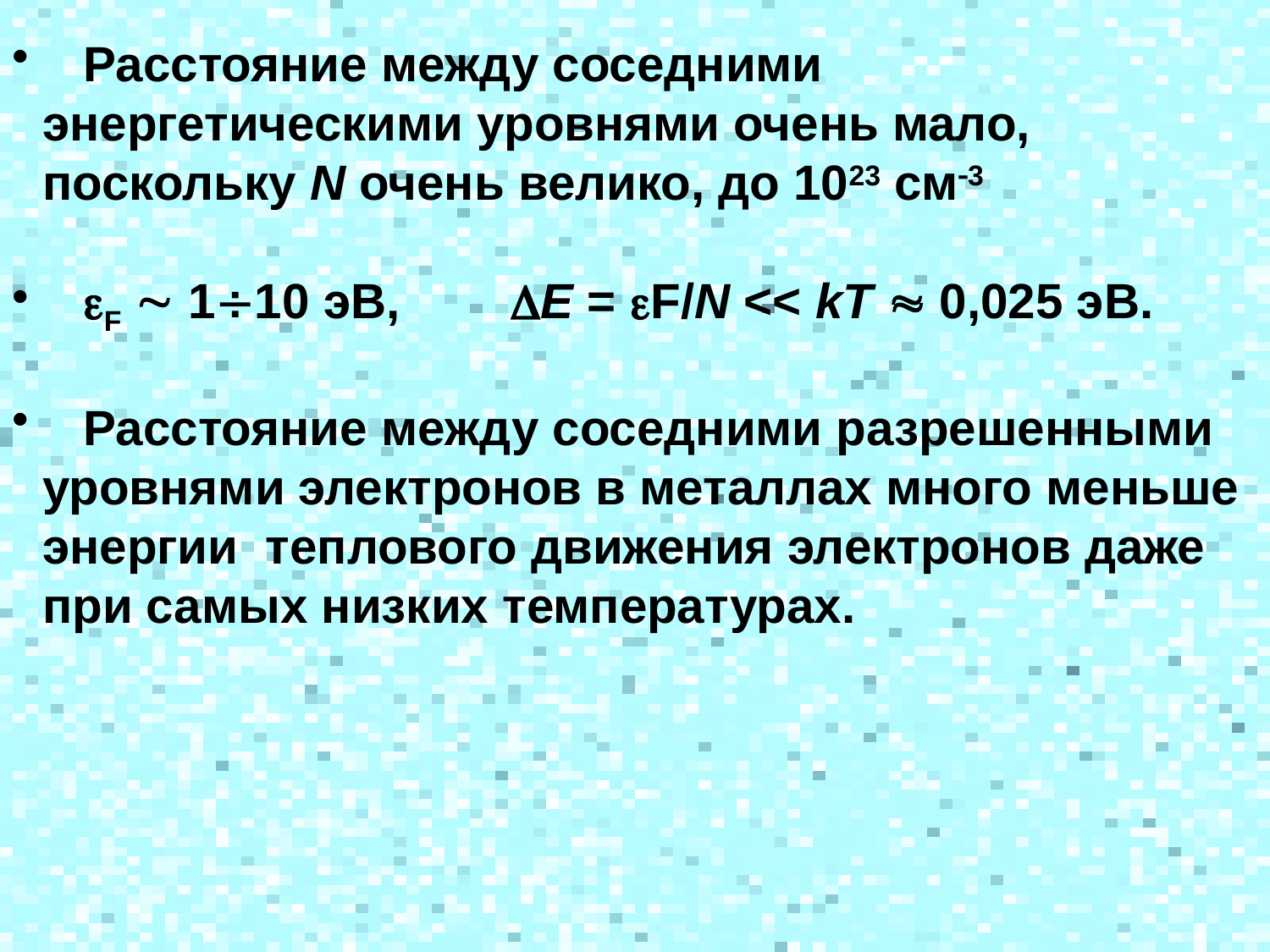

Расстояние между соседними энергетическими уровнями очень мало, поскольку N очень велико, до 1023 см−3

     εF ∼ 1÷10 эВ,        ΔЕ = εF/N << kT ≈ 0,025 эВ.

   Расстояние между соседними разрешенными уровнями электронов в металлах много меньше энергии  теплового движения электронов даже при самых низких температурах.